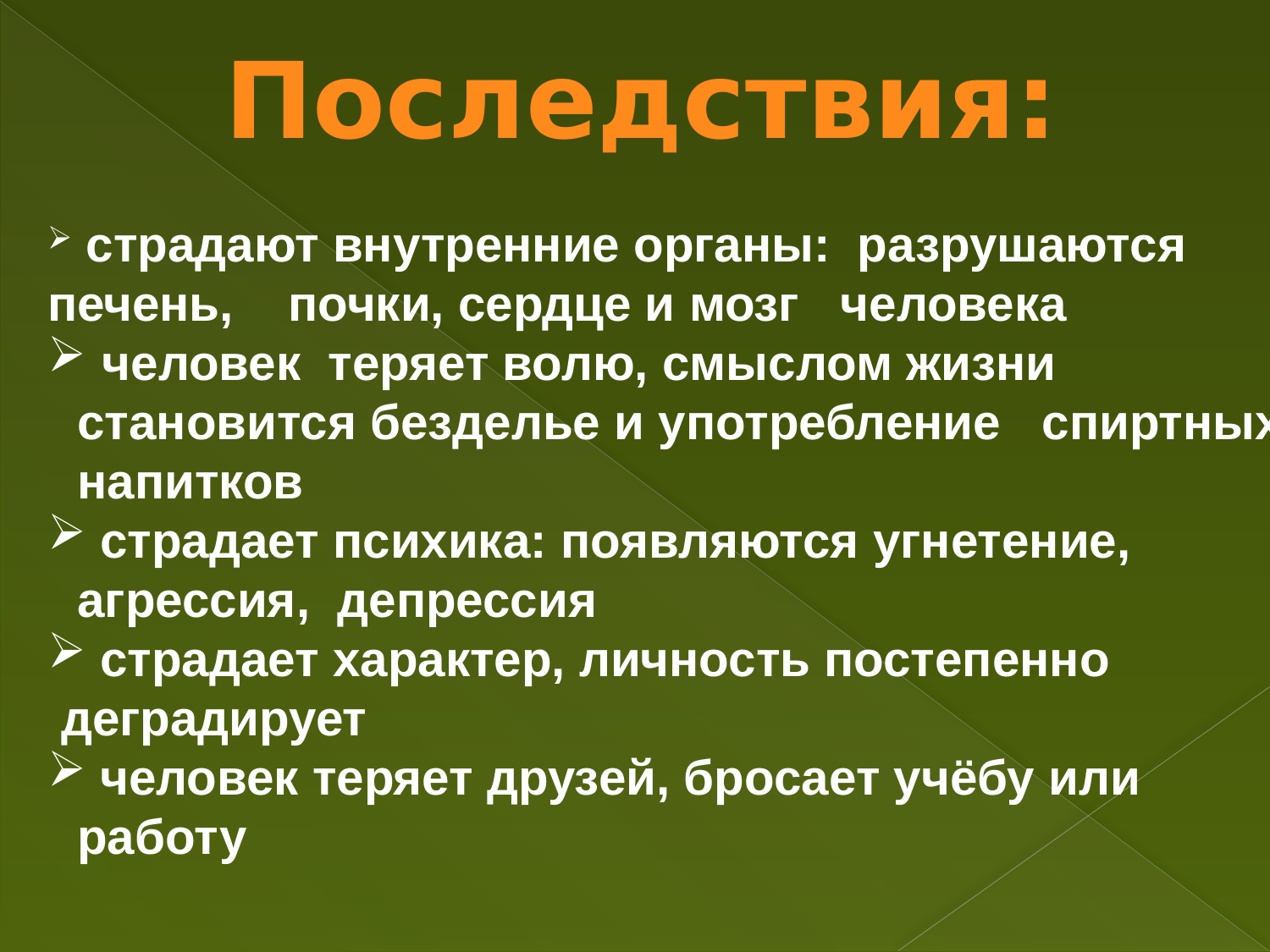

Последствия:

 страдают внутренние органы:  разрушаются
печень,    почки, сердце и мозг   человека
 человек  теряет волю, смыслом жизни     становится безделье и употребление   спиртных напитков
 страдает психика: появляются угнетение, агрессия,  депрессия
 страдает характер, личность постепенно
 деградирует
 человек теряет друзей, бросает учёбу или работу